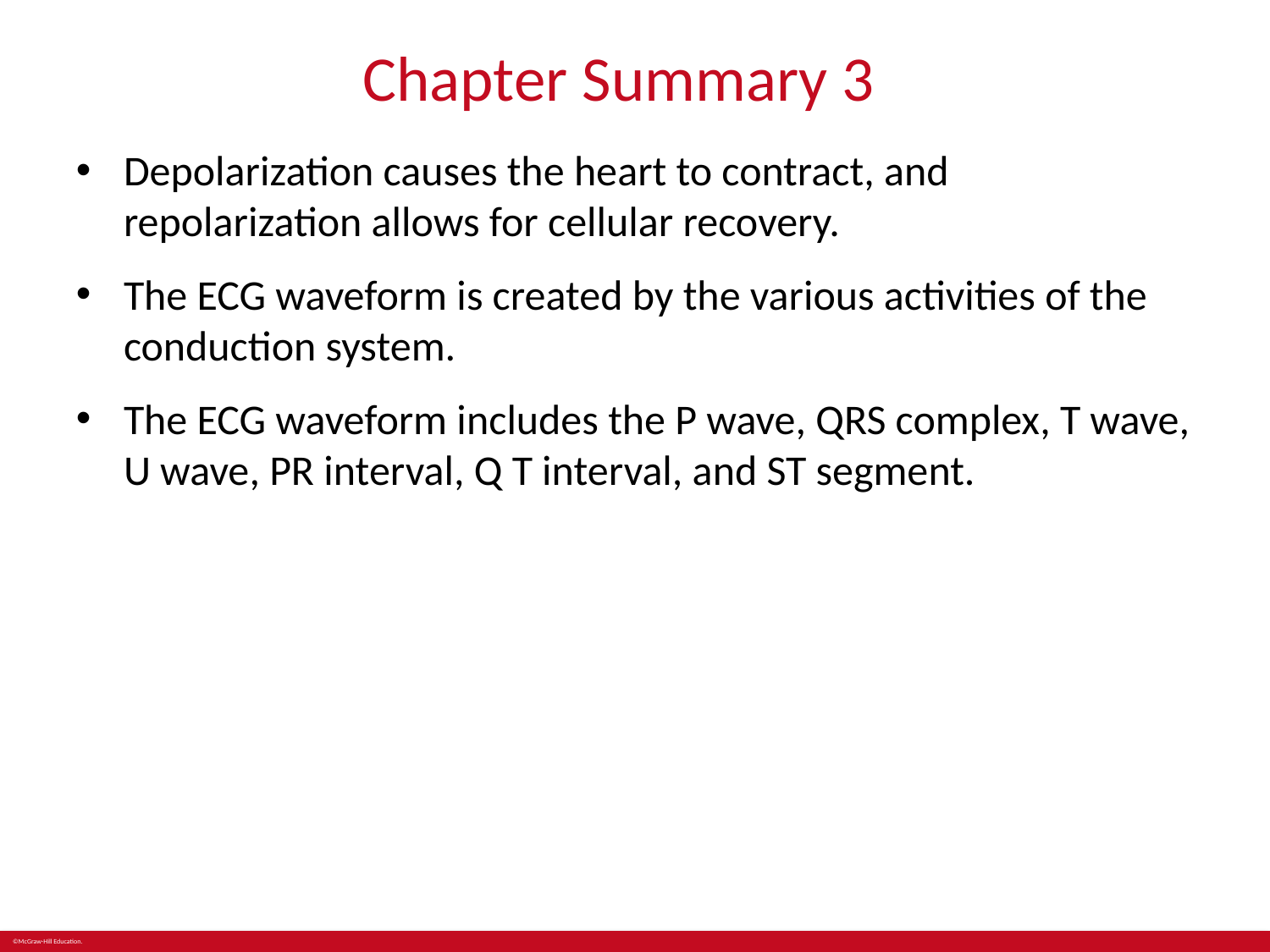

# Chapter Summary 33
Depolarization causes the heart to contract, and repolarization allows for cellular recovery.
The ECG waveform is created by the various activities of the conduction system.
The ECG waveform includes the P wave, QRS complex, T wave, U wave, PR interval, Q T interval, and ST segment.